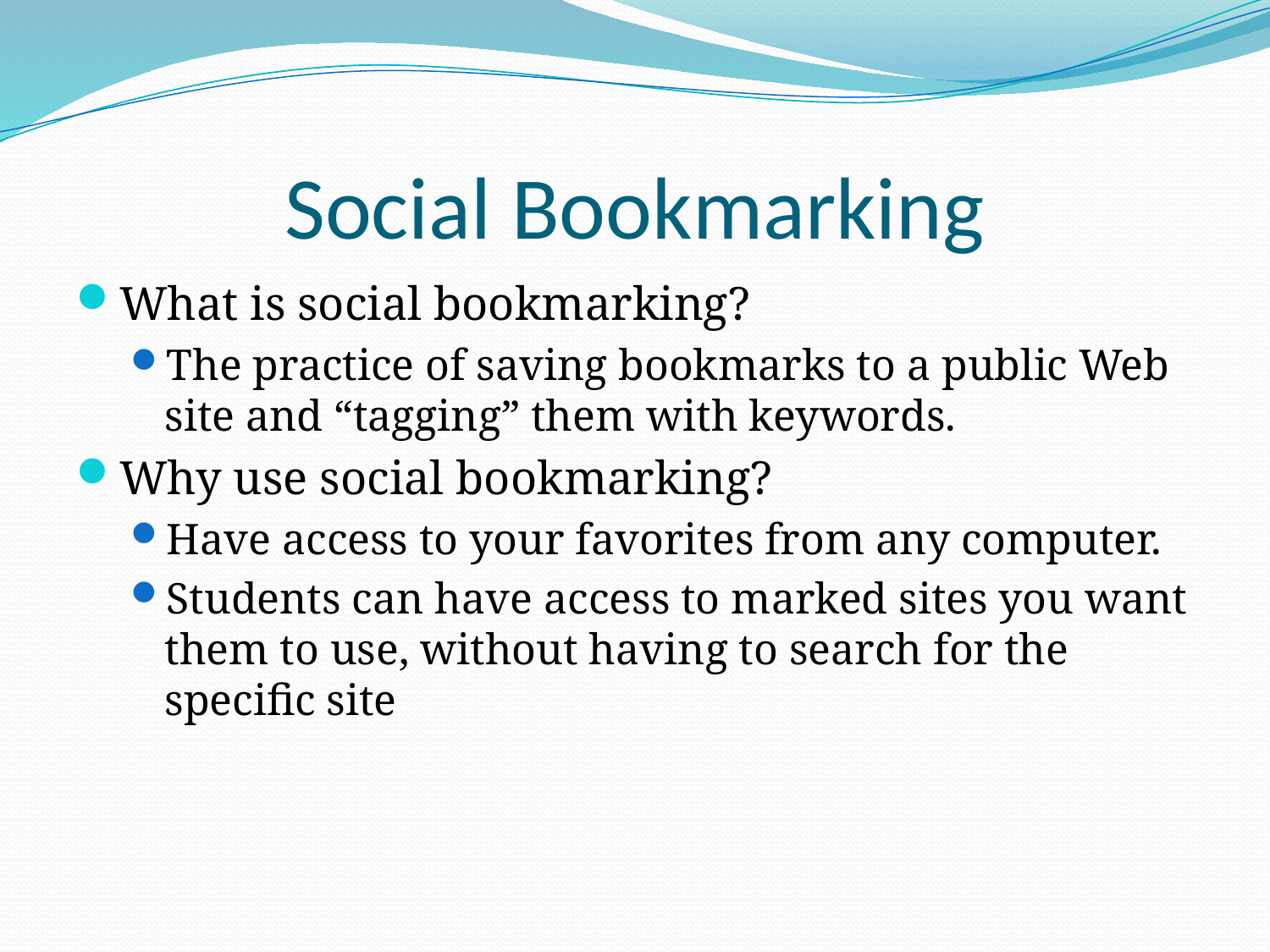

# Social Bookmarking
What is social bookmarking?
The practice of saving bookmarks to a public Web site and “tagging” them with keywords.
Why use social bookmarking?
Have access to your favorites from any computer.
Students can have access to marked sites you want them to use, without having to search for the specific site